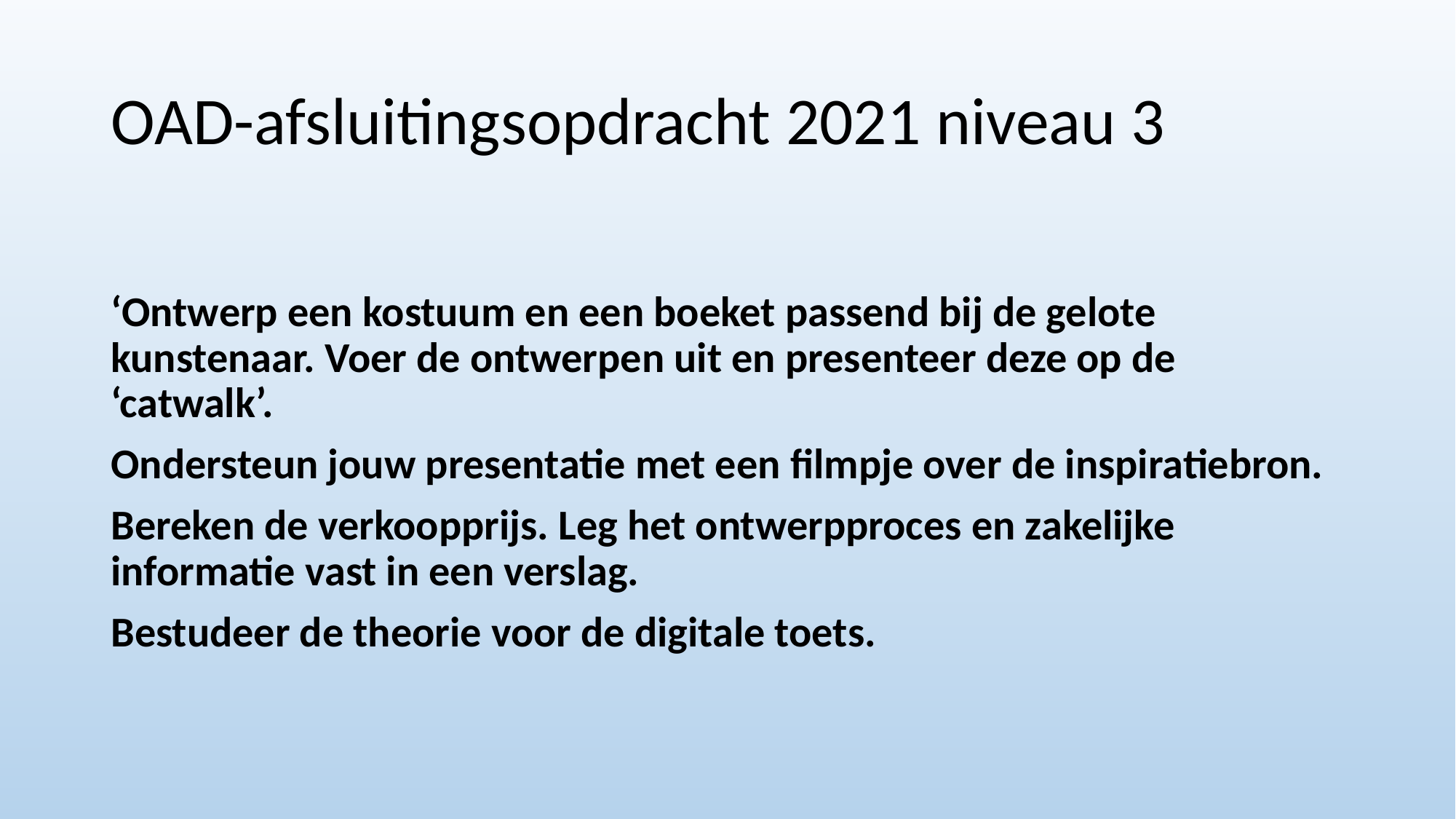

# OAD-afsluitingsopdracht 2021 niveau 3

‘Ontwerp een kostuum en een boeket passend bij de gelote kunstenaar. Voer de ontwerpen uit en presenteer deze op de ‘catwalk’.
Ondersteun jouw presentatie met een filmpje over de inspiratiebron.
Bereken de verkoopprijs. Leg het ontwerpproces en zakelijke informatie vast in een verslag.
Bestudeer de theorie voor de digitale toets.